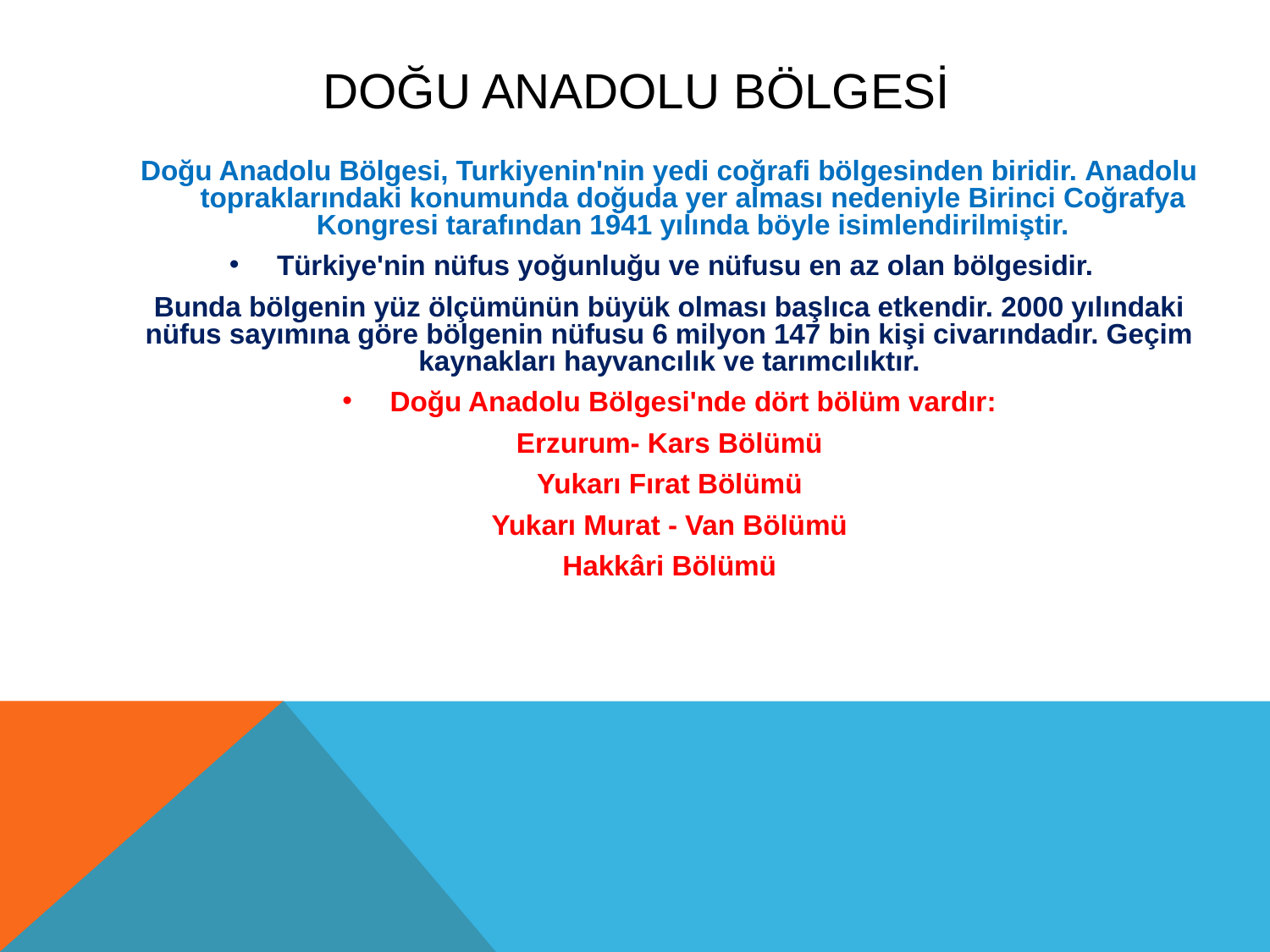

# DOĞU ANADOLU BÖLGESİ
Doğu Anadolu Bölgesi, Turkiyenin'nin yedi coğrafi bölgesinden biridir. Anadolu topraklarındaki konumunda doğuda yer alması nedeniyle Birinci Coğrafya Kongresi tarafından 1941 yılında böyle isimlendirilmiştir.
Türkiye'nin nüfus yoğunluğu ve nüfusu en az olan bölgesidir.
Bunda bölgenin yüz ölçümünün büyük olması başlıca etkendir. 2000 yılındaki nüfus sayımına göre bölgenin nüfusu 6 milyon 147 bin kişi civarındadır. Geçim kaynakları hayvancılık ve tarımcılıktır.
Doğu Anadolu Bölgesi'nde dört bölüm vardır:
Erzurum- Kars Bölümü
Yukarı Fırat Bölümü
Yukarı Murat - Van Bölümü
Hakkâri Bölümü